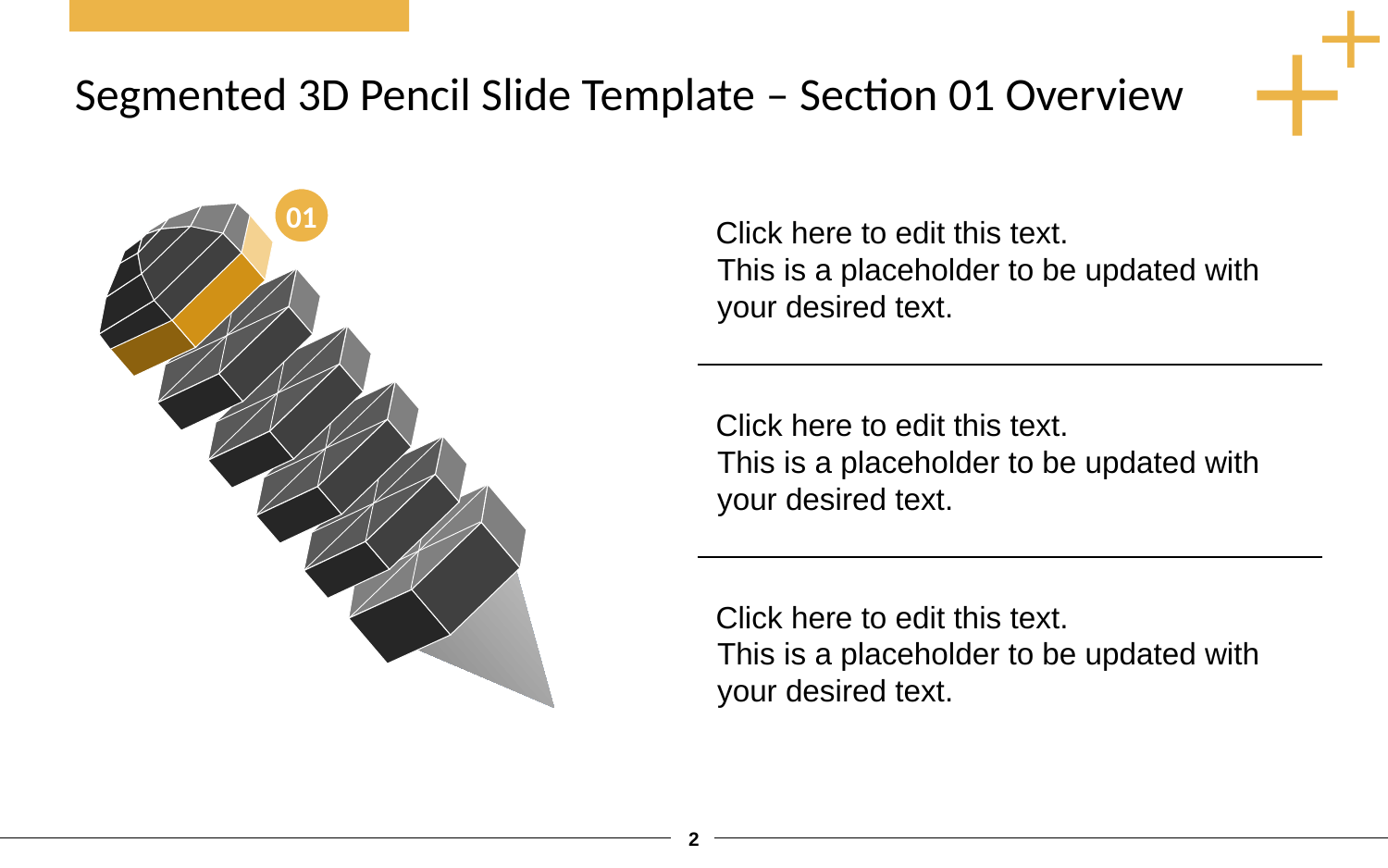

# Segmented 3D Pencil Slide Template – Section 01 Overview

01
Click here to edit this text.
This is a placeholder to be updated with your desired text.

Click here to edit this text.
This is a placeholder to be updated with your desired text.

Click here to edit this text.
This is a placeholder to be updated with your desired text.